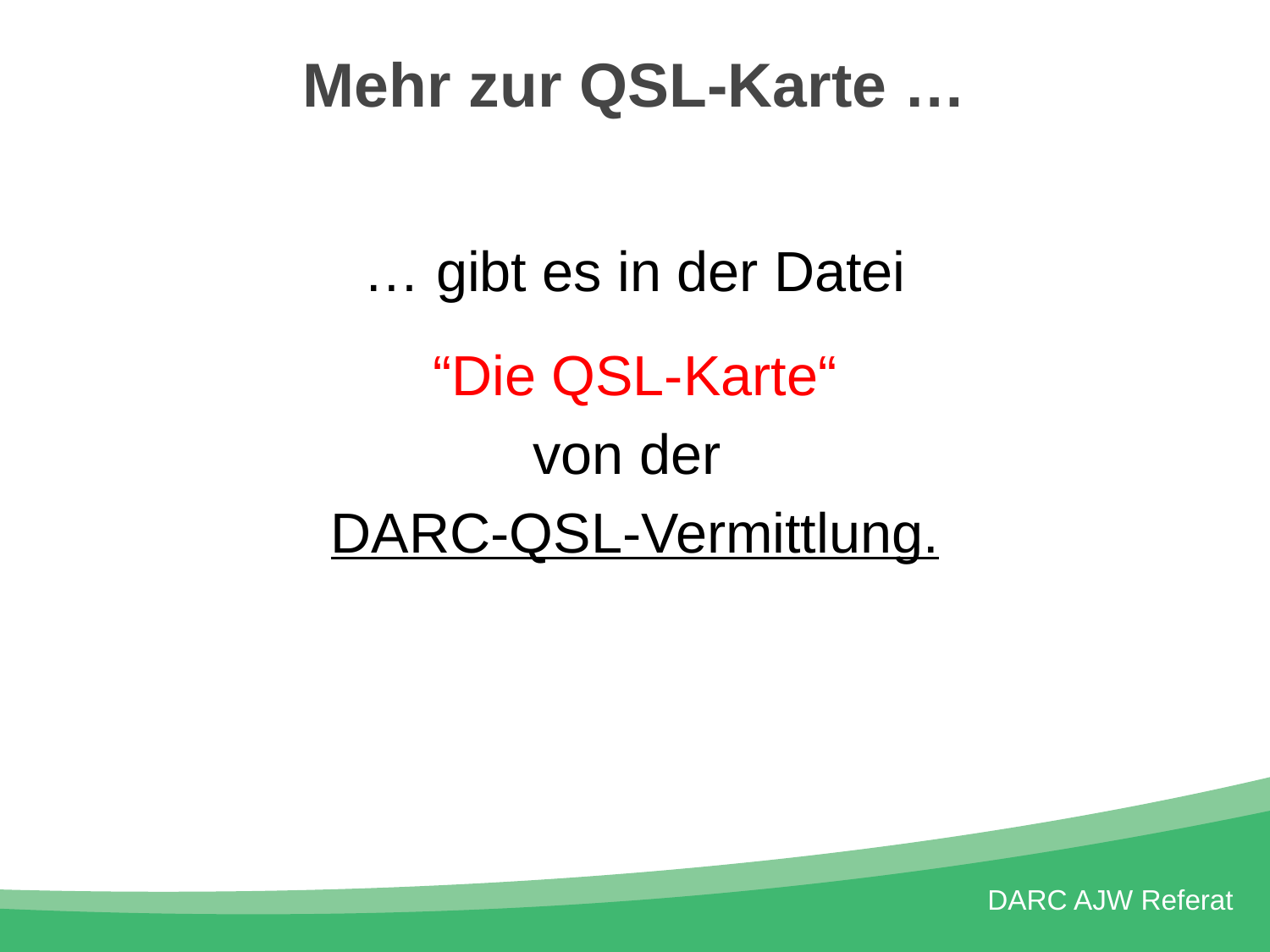

# Mehr zur QSL-Karte …

… gibt es in der Datei

 “Die QSL-Karte“
von der
DARC-QSL-Vermittlung.